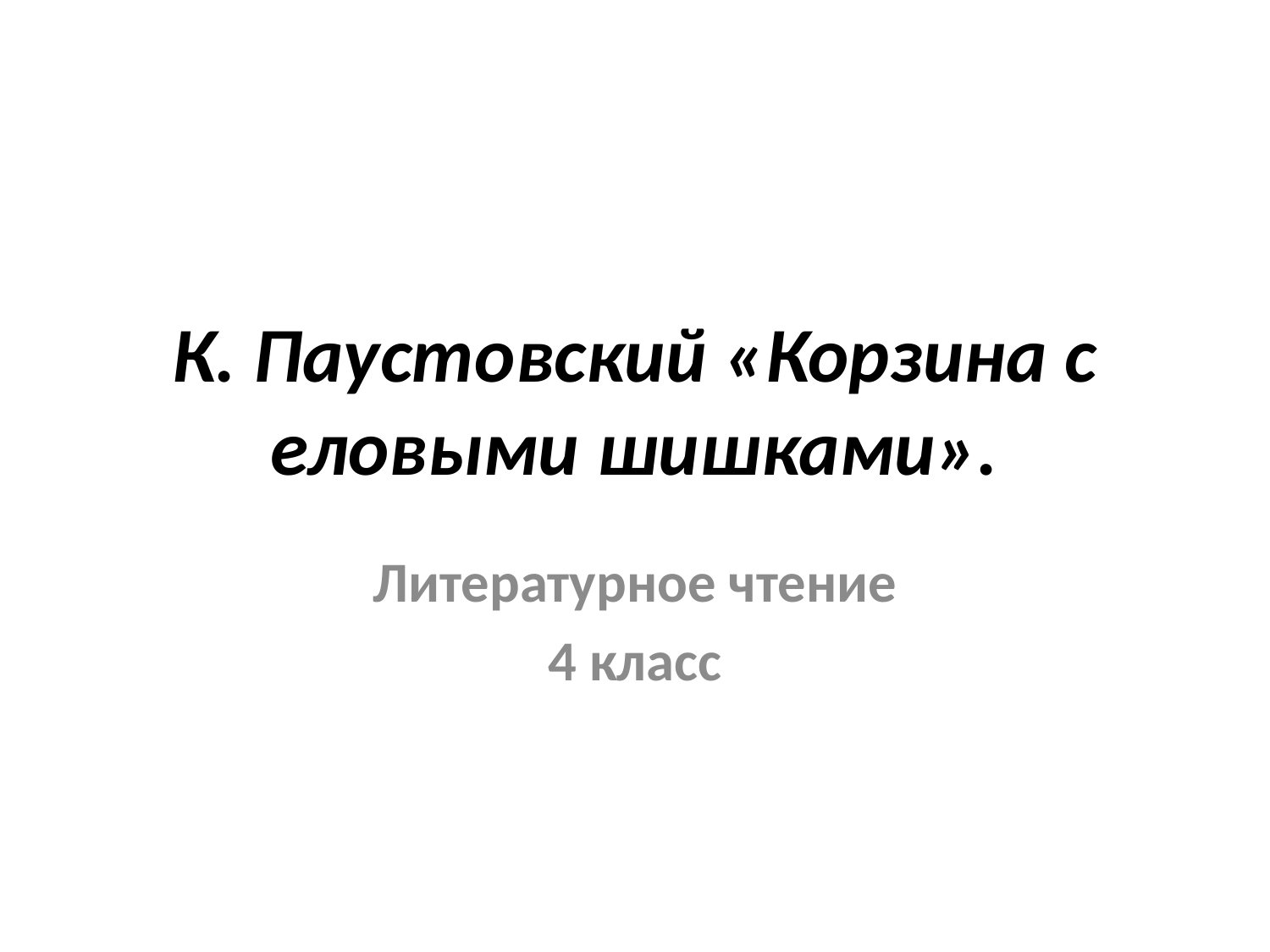

# К. Паустовский «Корзина с еловыми шишками».
Литературное чтение
4 класс